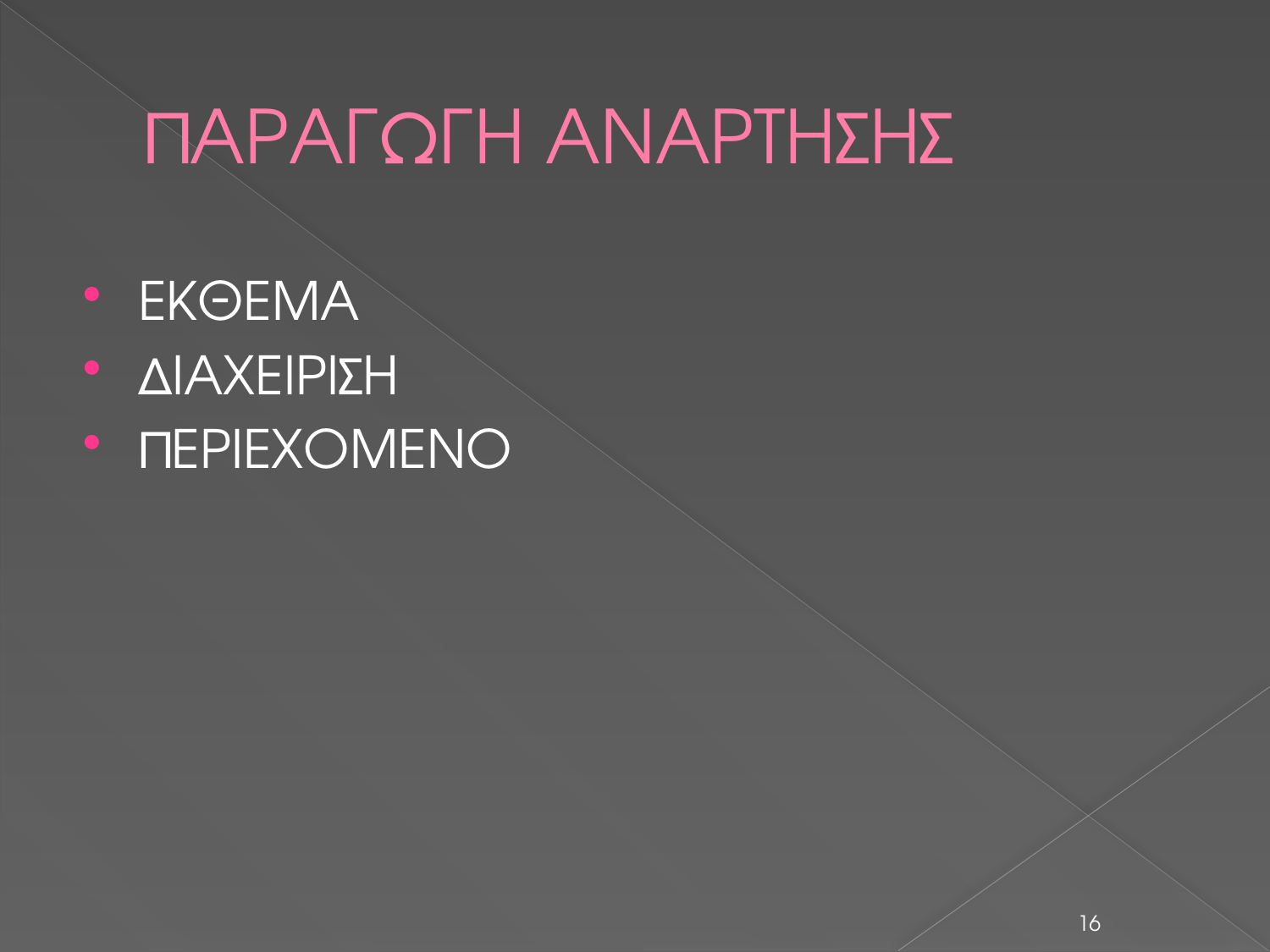

# ΠΑΡΑΓΩΓΗ ΑΝΑΡΤΗΣΗΣ
ΕΚΘΕΜΑ
ΔΙΑΧΕΙΡΙΣΗ
ΠΕΡΙΕΧΟΜΕΝΟ
16